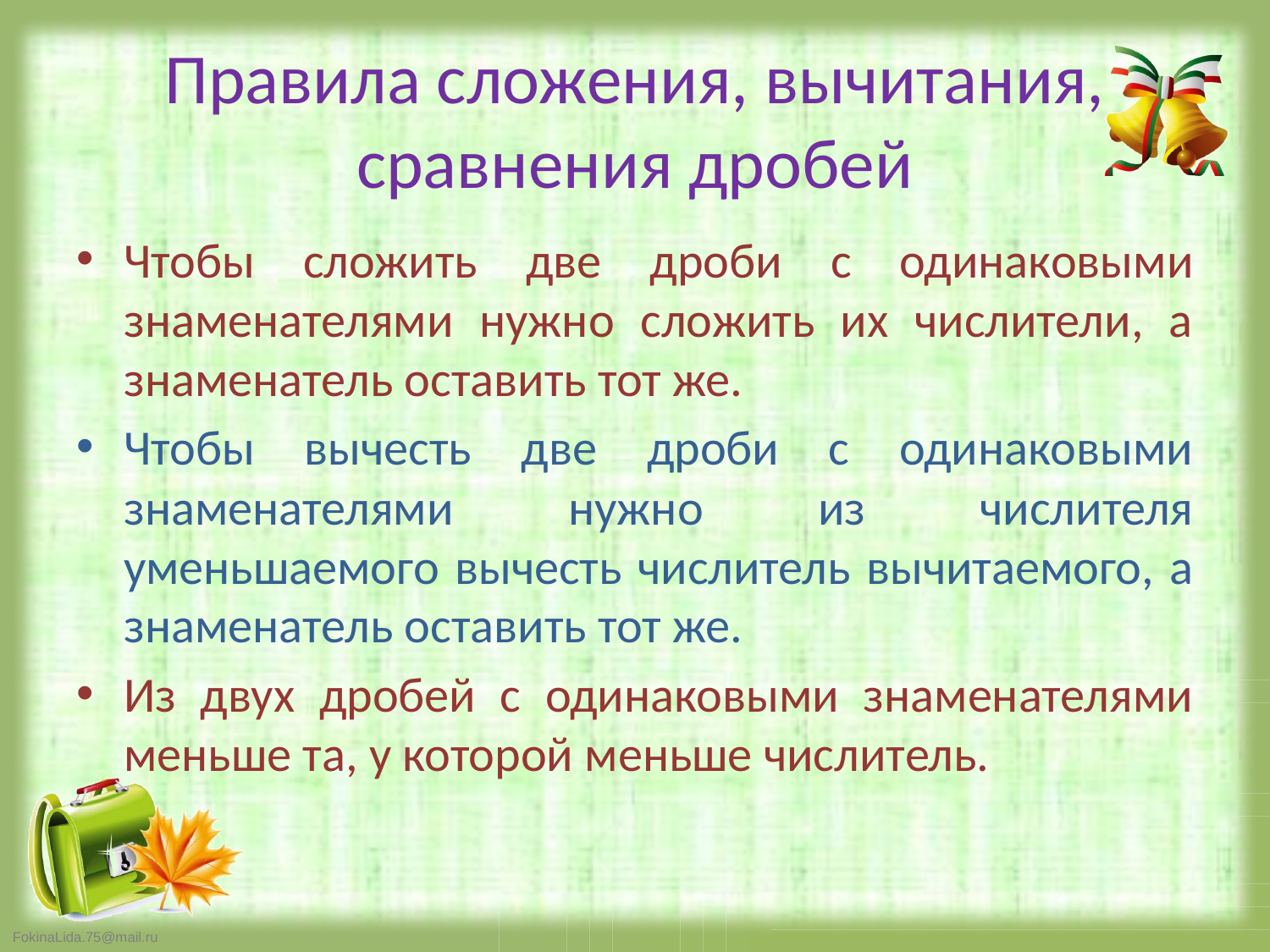

# Правила сложения, вычитания, сравнения дробей
Чтобы сложить две дроби с одинаковыми знаменателями нужно сложить их числители, а знаменатель оставить тот же.
Чтобы вычесть две дроби с одинаковыми знаменателями нужно из числителя уменьшаемого вычесть числитель вычитаемого, а знаменатель оставить тот же.
Из двух дробей с одинаковыми знаменателями меньше та, у которой меньше числитель.